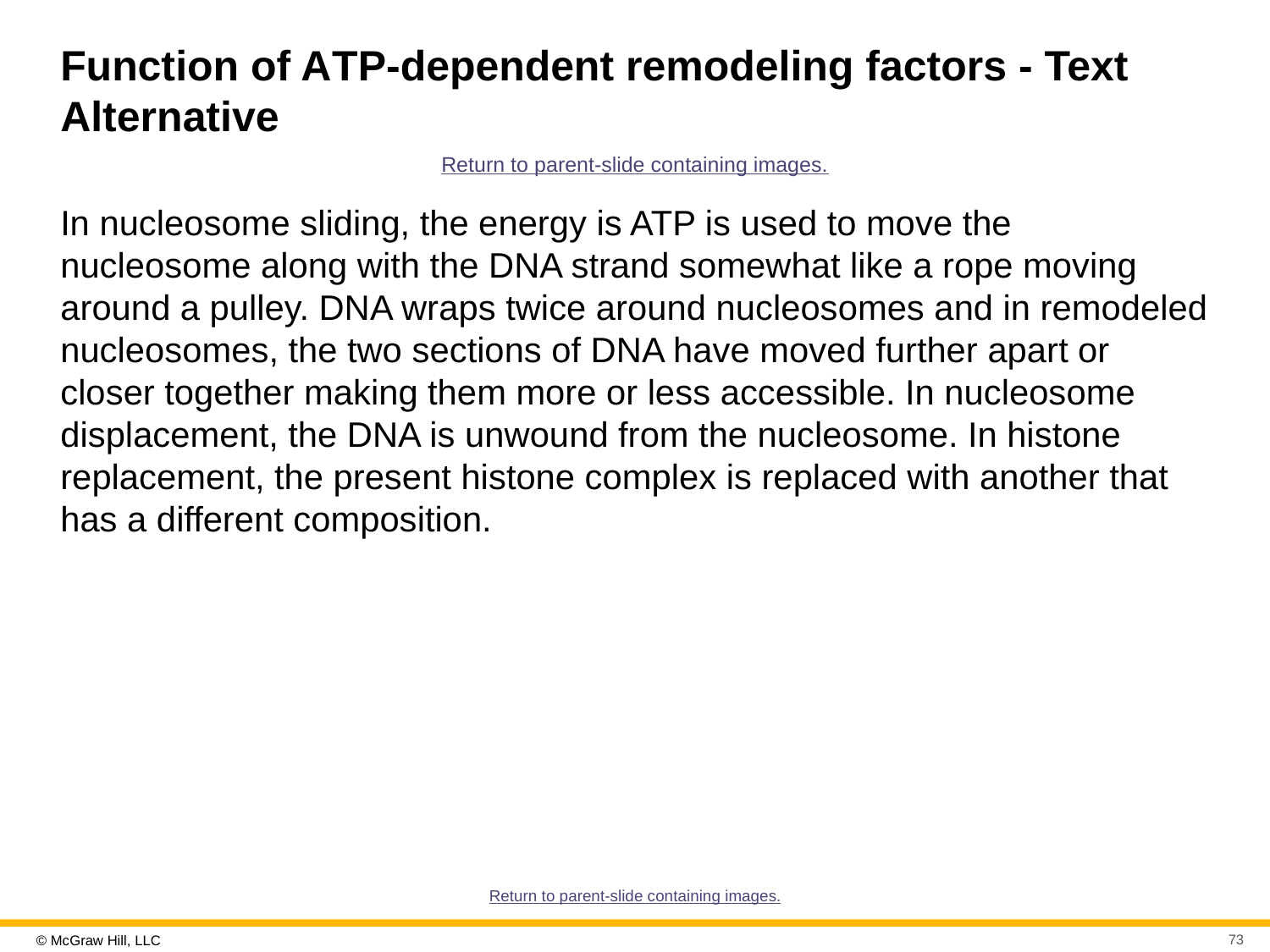

# Function of A T P-dependent remodeling factors - Text Alternative
Return to parent-slide containing images.
In nucleosome sliding, the energy is ATP is used to move the nucleosome along with the DNA strand somewhat like a rope moving around a pulley. DNA wraps twice around nucleosomes and in remodeled nucleosomes, the two sections of DNA have moved further apart or closer together making them more or less accessible. In nucleosome displacement, the DNA is unwound from the nucleosome. In histone replacement, the present histone complex is replaced with another that has a different composition.
Return to parent-slide containing images.
73